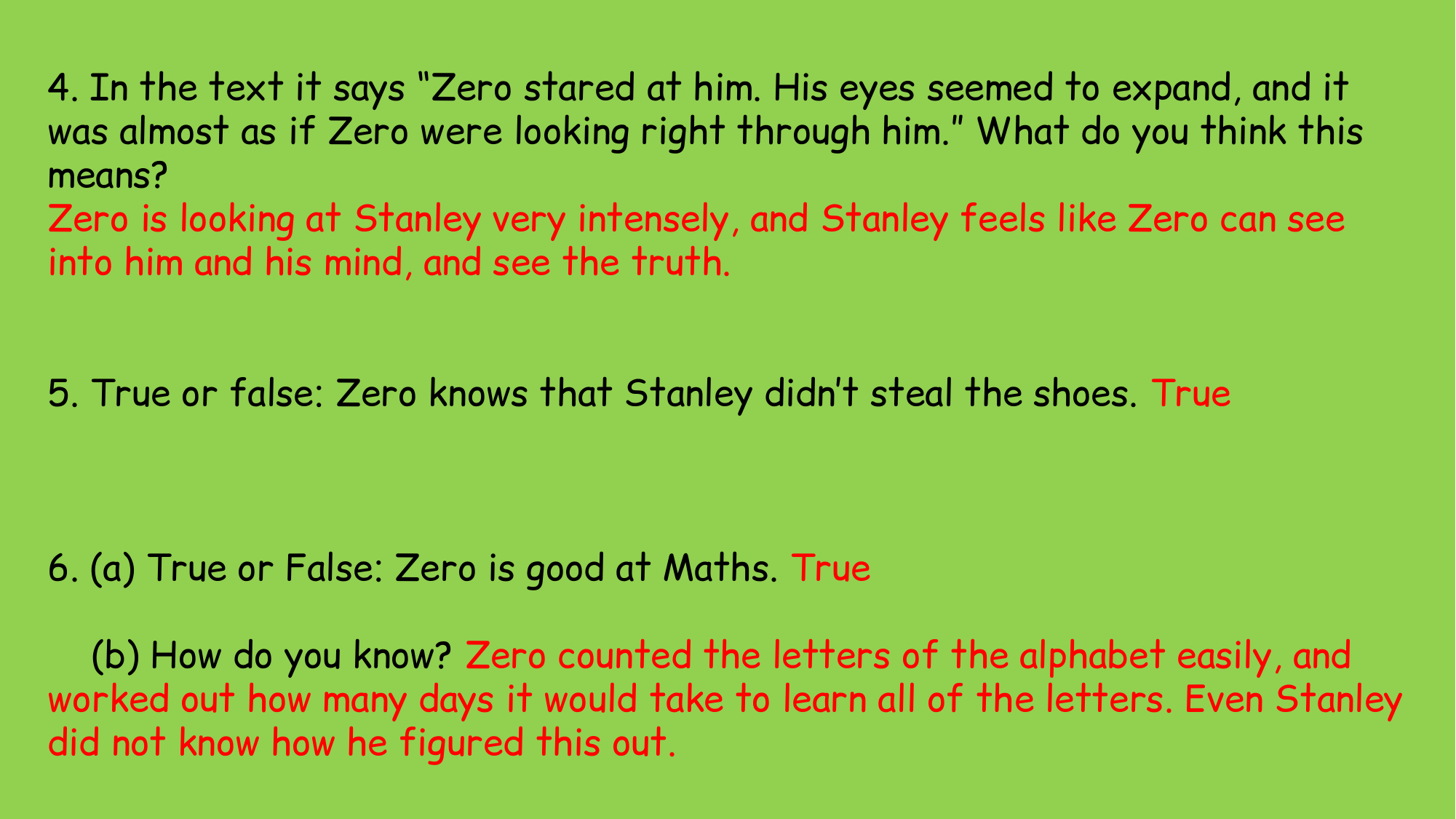

4. In the text it says “Zero stared at him. His eyes seemed to expand, and it was almost as if Zero were looking right through him.” What do you think this means?
Zero is looking at Stanley very intensely, and Stanley feels like Zero can see into him and his mind, and see the truth.

5. True or false: Zero knows that Stanley didn’t steal the shoes. True

6. (a) True or False: Zero is good at Maths. True

    (b) How do you know? Zero counted the letters of the alphabet easily, and worked out how many days it would take to learn all of the letters. Even Stanley did not know how he figured this out.